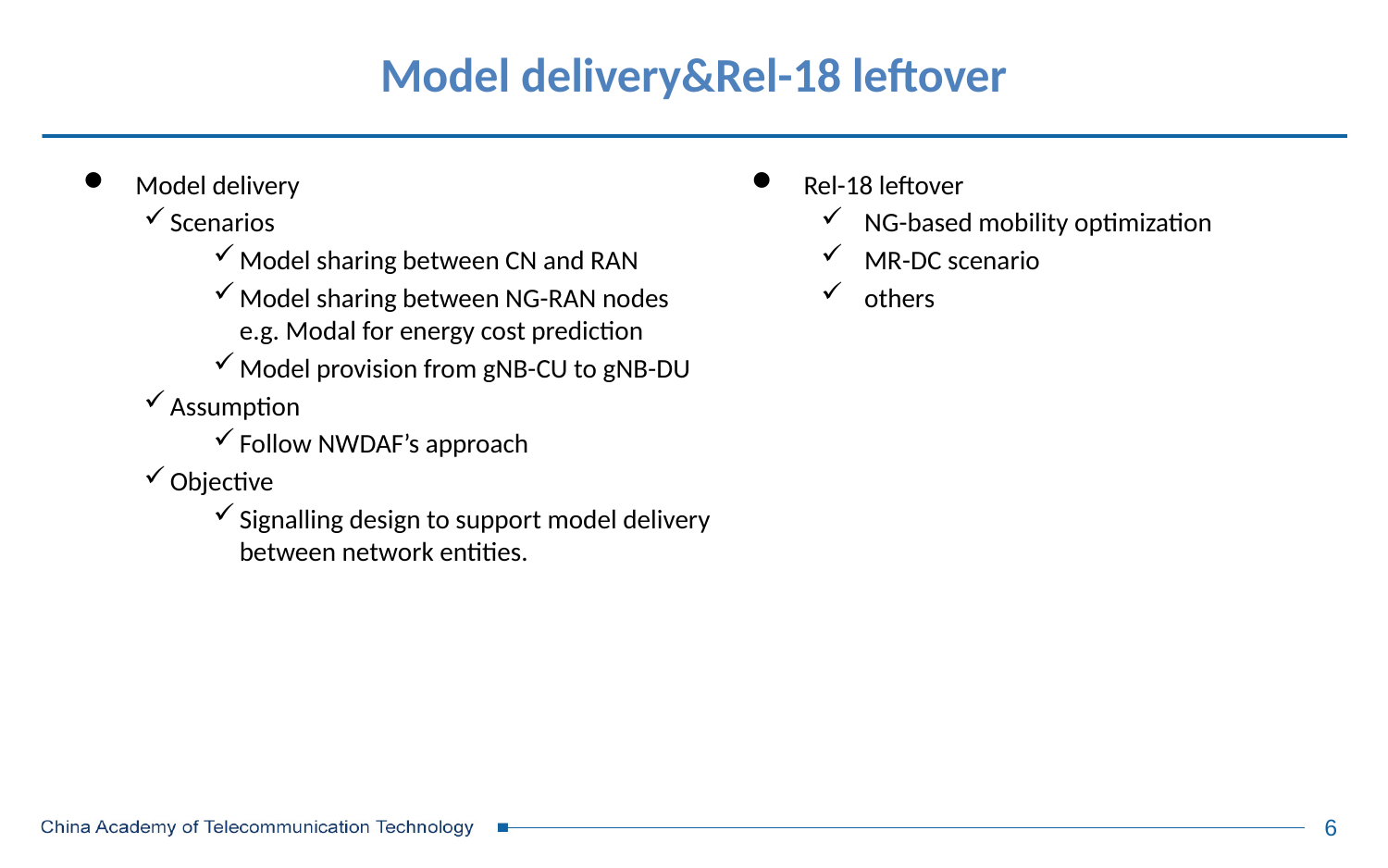

# Model delivery&Rel-18 leftover
Rel-18 leftover
NG-based mobility optimization
MR-DC scenario
others

Model delivery
Scenarios
Model sharing between CN and RAN
Model sharing between NG-RAN nodes  e.g. Modal for energy cost prediction
Model provision from gNB-CU to gNB-DU
Assumption
Follow NWDAF’s approach
Objective
Signalling design to support model delivery between network entities.
6